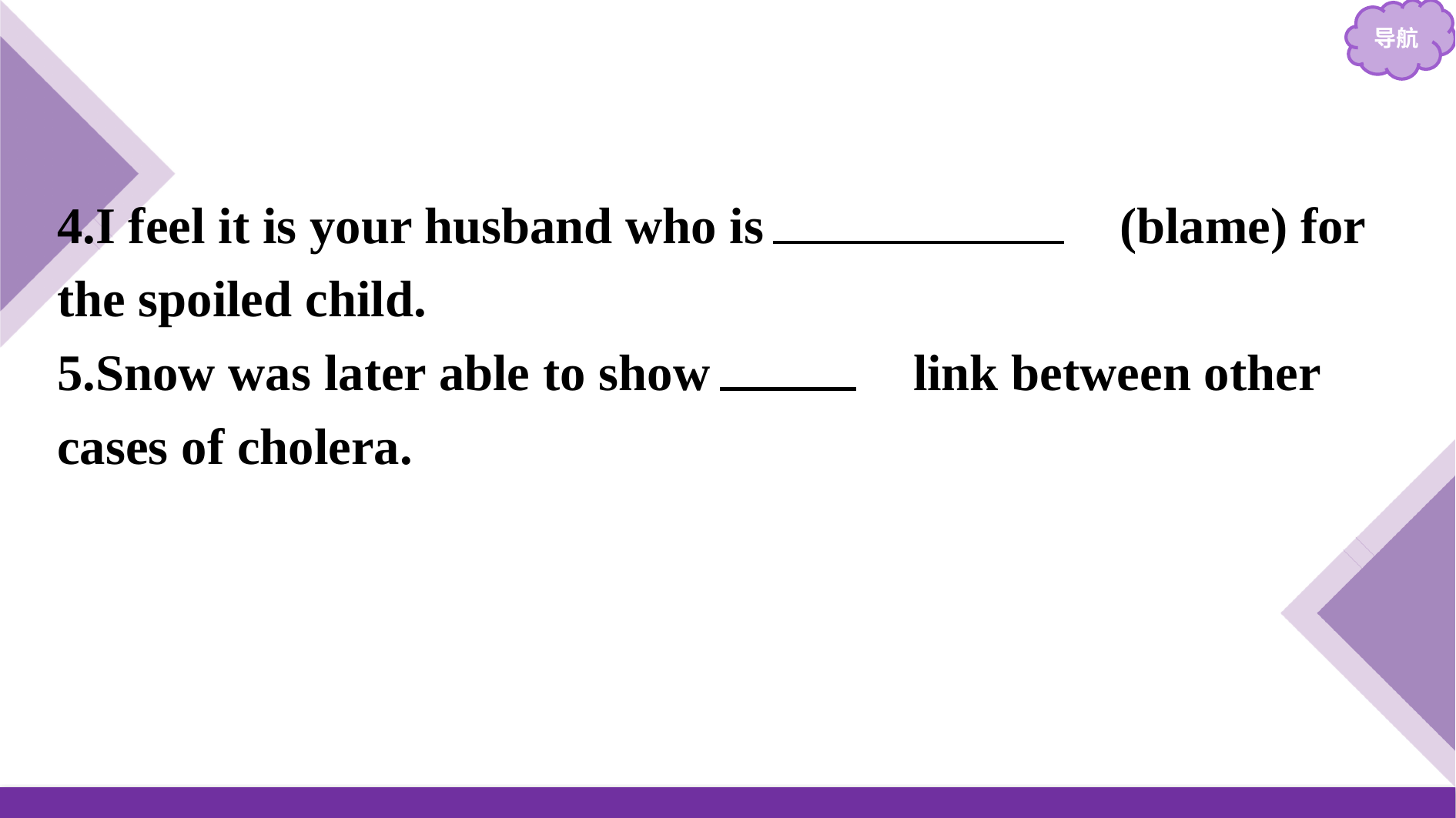

4.I feel it is your husband who is 　to blame　(blame) for the spoiled child.
5.Snow was later able to show 　a　 link between other cases of cholera.